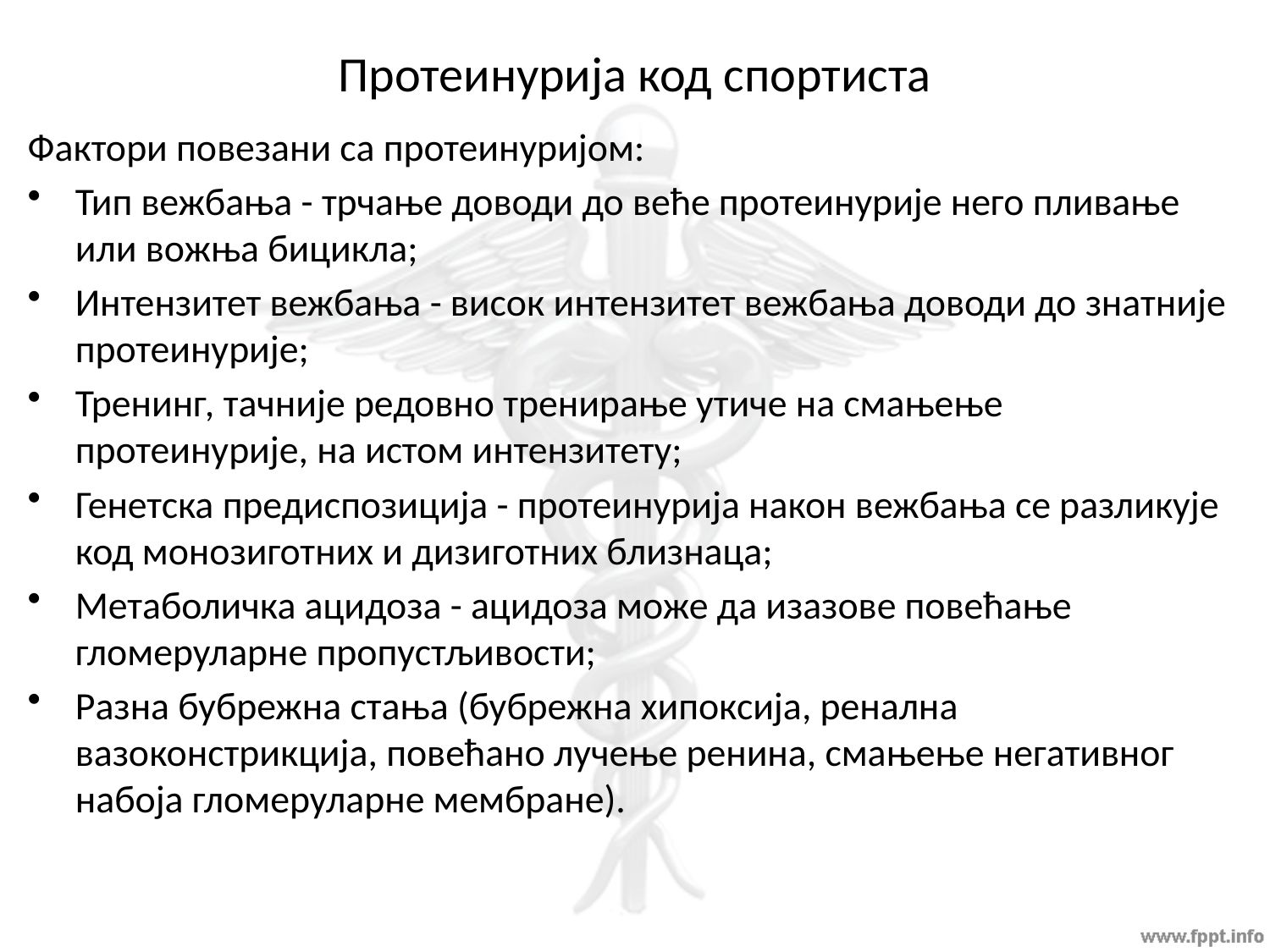

# Протеинурија код спортиста
Фактори повезани са протеинуријом:
Тип вежбања - трчање доводи до веће протеинурије него пливање или вожња бицикла;
Интензитет вежбања - висок интензитет вежбања доводи до знатније протеинурије;
Тренинг, тачније редовно тренирање утиче на смањење протеинурије, на истом интензитету;
Генетска предиспозиција - протеинурија након вежбања се разликује код монозиготних и дизиготних близнаца;
Метаболичка ацидоза - ацидоза може да изазове повећање гломеруларне пропустљивости;
Разна бубрежна стања (бубрежна хипоксија, ренална вазоконстрикција, повећано лучење ренина, смањење негативног набоја гломеруларне мембране).